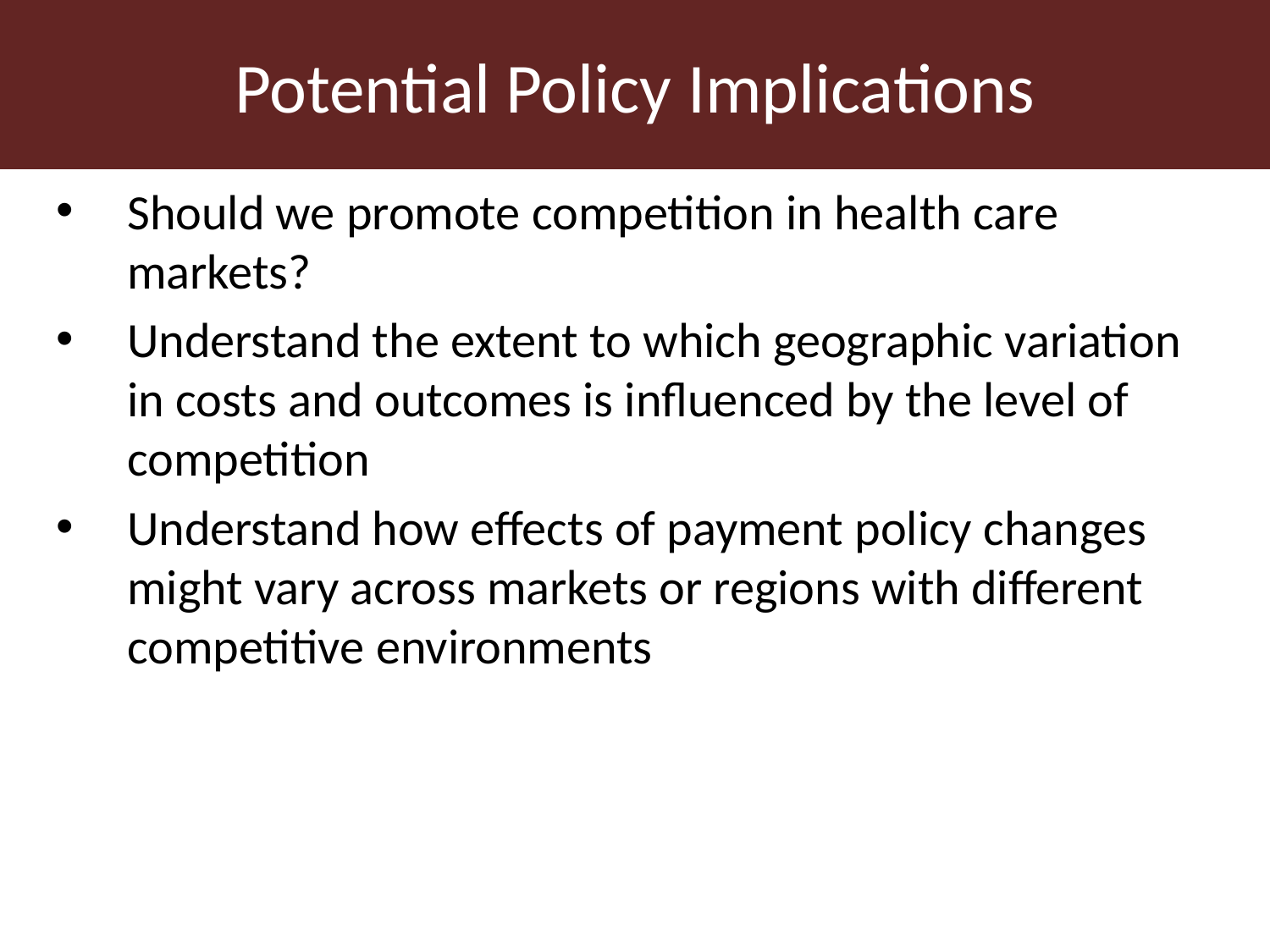

# Potential Policy Implications
Should we promote competition in health care markets?
Understand the extent to which geographic variation in costs and outcomes is influenced by the level of competition
Understand how effects of payment policy changes might vary across markets or regions with different competitive environments